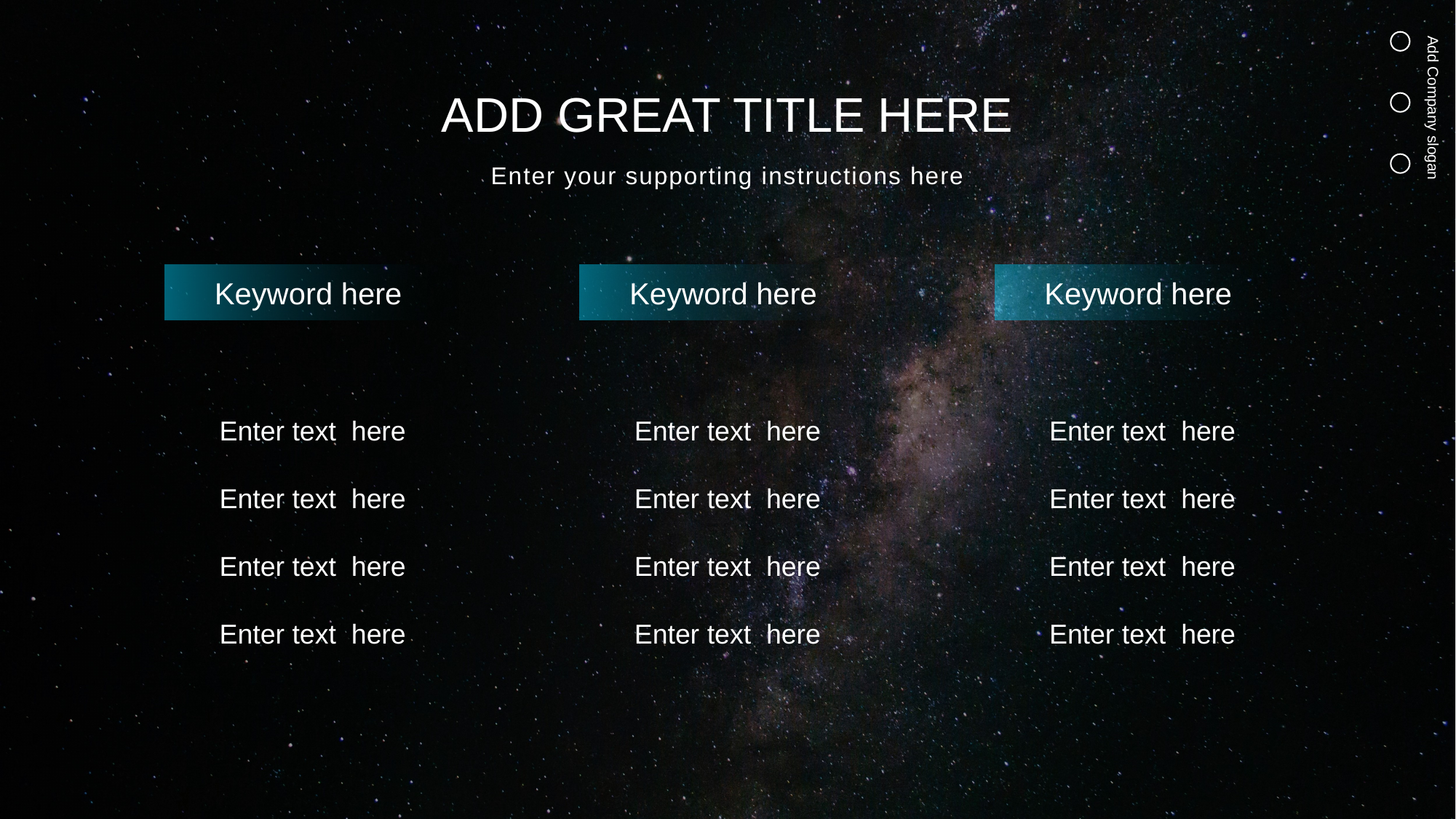

ADD GREAT TITLE HERE
Enter your supporting instructions here
Keyword here
Keyword here
Keyword here

Enter text  here
Enter text  here
Enter text  here
Enter text  here
Enter text  here
Enter text  here
Enter text  here
Enter text  here
Enter text  here
Enter text  here
Enter text  here
Enter text  here